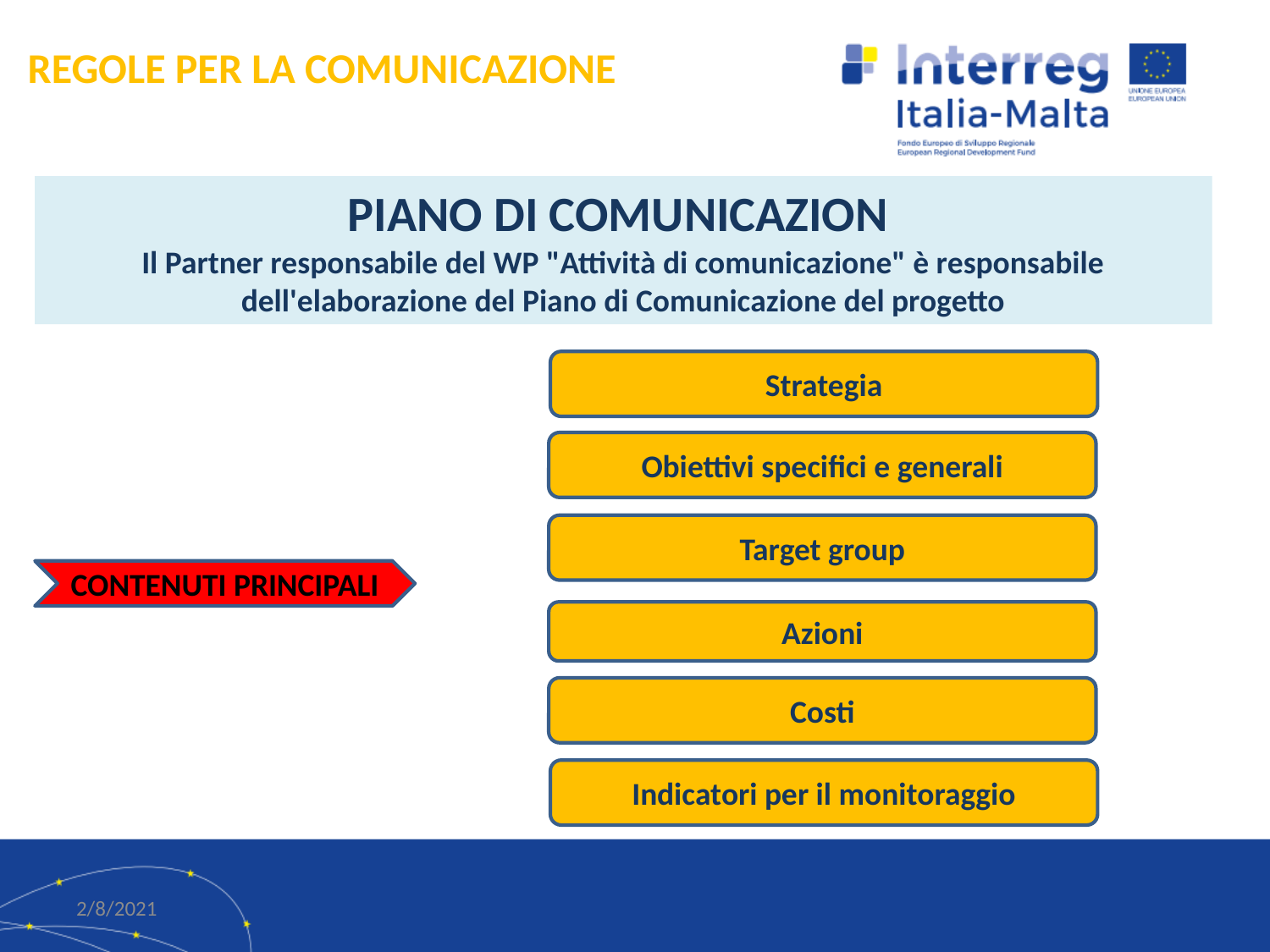

# REGOLE PER LA COMUNICAZIONE
PIANO DI COMUNICAZION
Il Partner responsabile del WP "Attività di comunicazione" è responsabile dell'elaborazione del Piano di Comunicazione del progetto
Strategia
Obiettivi specifici e generali
Target group
CONTENUTI PRINCIPALI
Azioni
Costi
Indicatori per il monitoraggio
2/8/2021

33